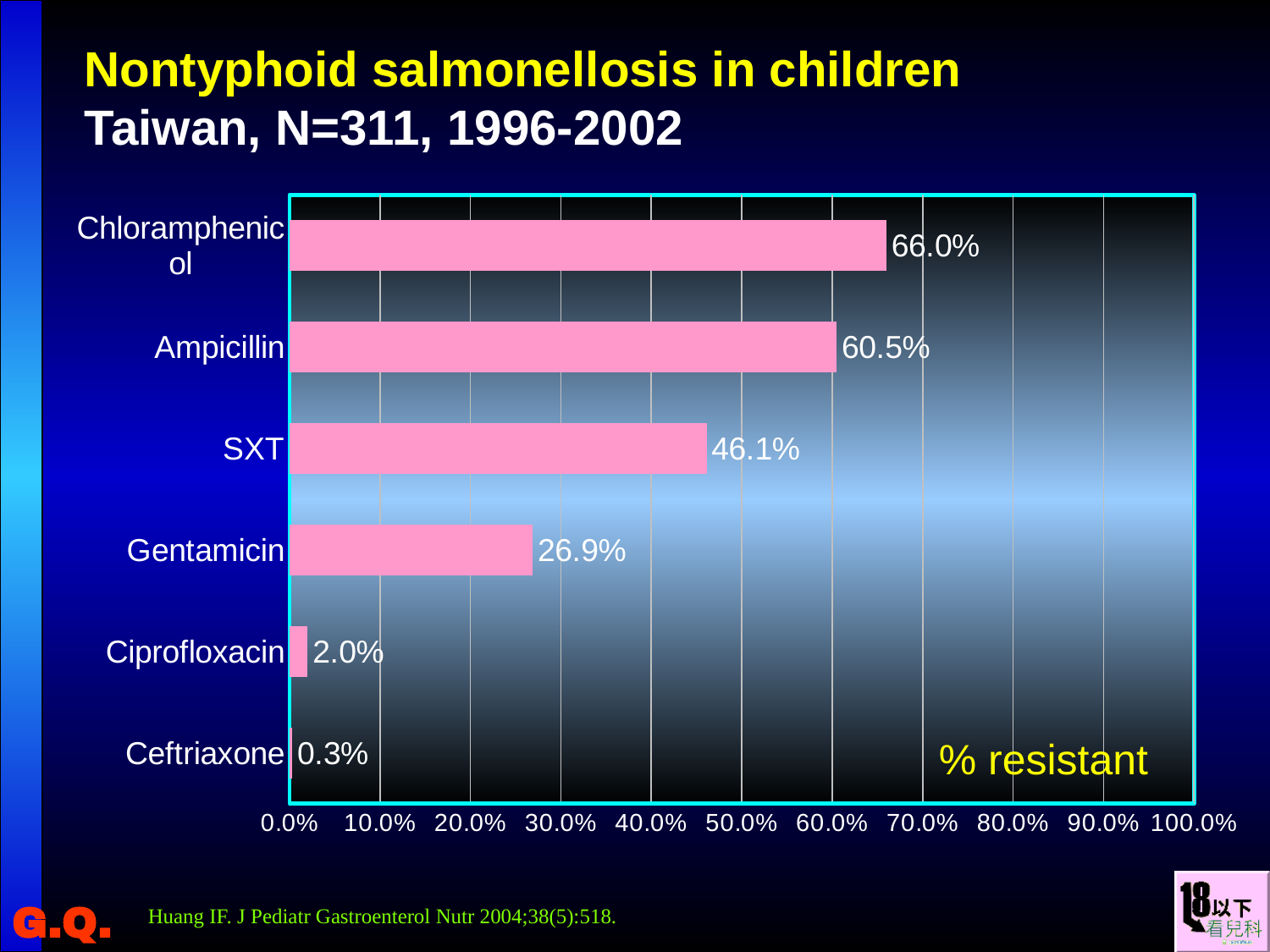

# Nontyphoid salmonellosis in children Taiwan, N=311, 1996-2002

### Chart

| Category | Honey |
|---|---|
| Ceftriaxone | 0.003 |
| Ciprofloxacin | 0.02 |
| Gentamicin | 0.269 |
| SXT | 0.461 |
| Ampicillin | 0.605 |
| Chloramphenicol | 0.66 |
% resistant
Huang IF. J Pediatr Gastroenterol Nutr 2004;38(5):518.